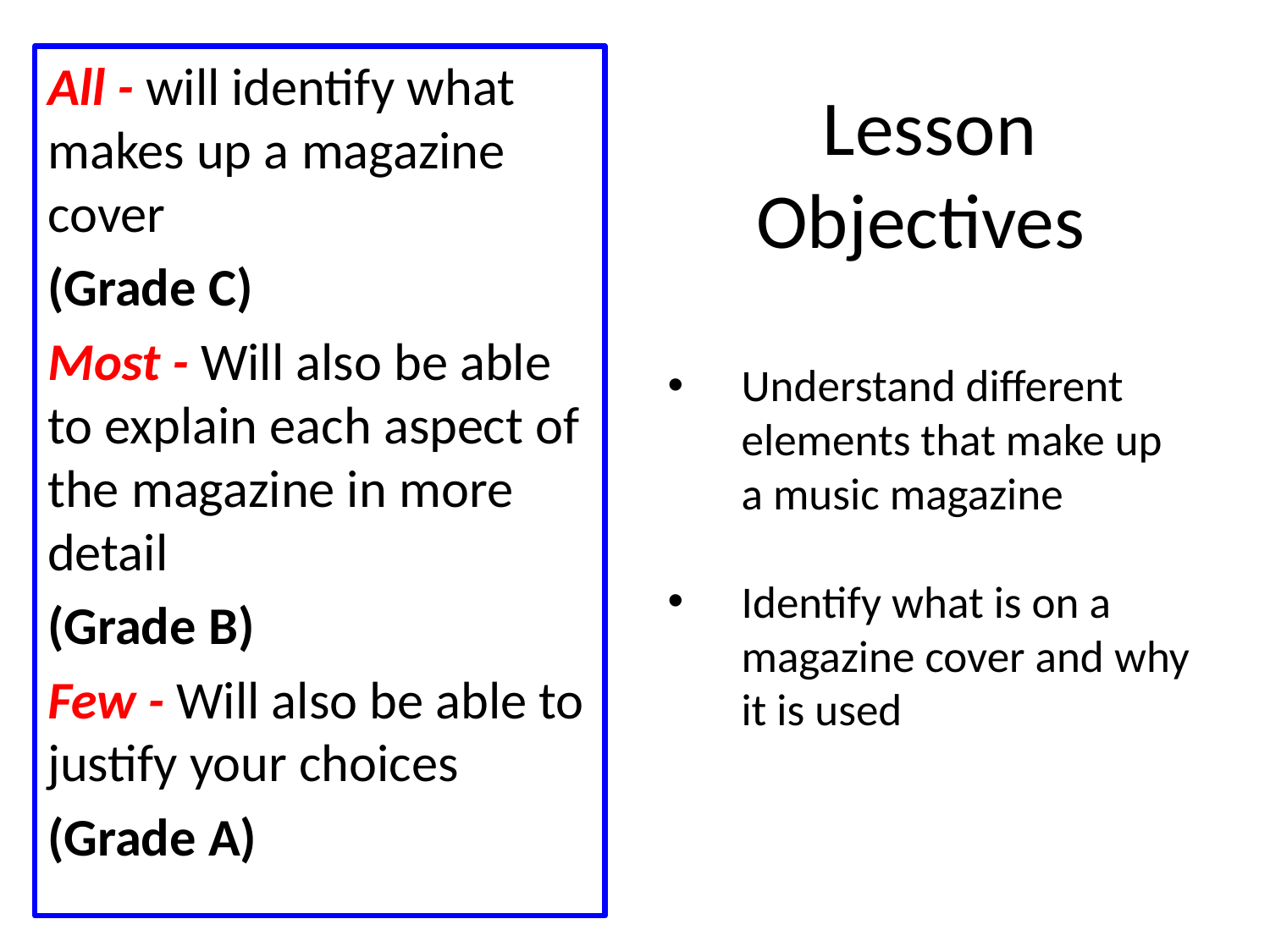

# Lesson Objectives
All - will identify what makes up a magazine cover
(Grade C)
Most - Will also be able to explain each aspect of the magazine in more detail
(Grade B)
Few - Will also be able to justify your choices
(Grade A)
Understand different elements that make up a music magazine

Identify what is on a magazine cover and why it is used